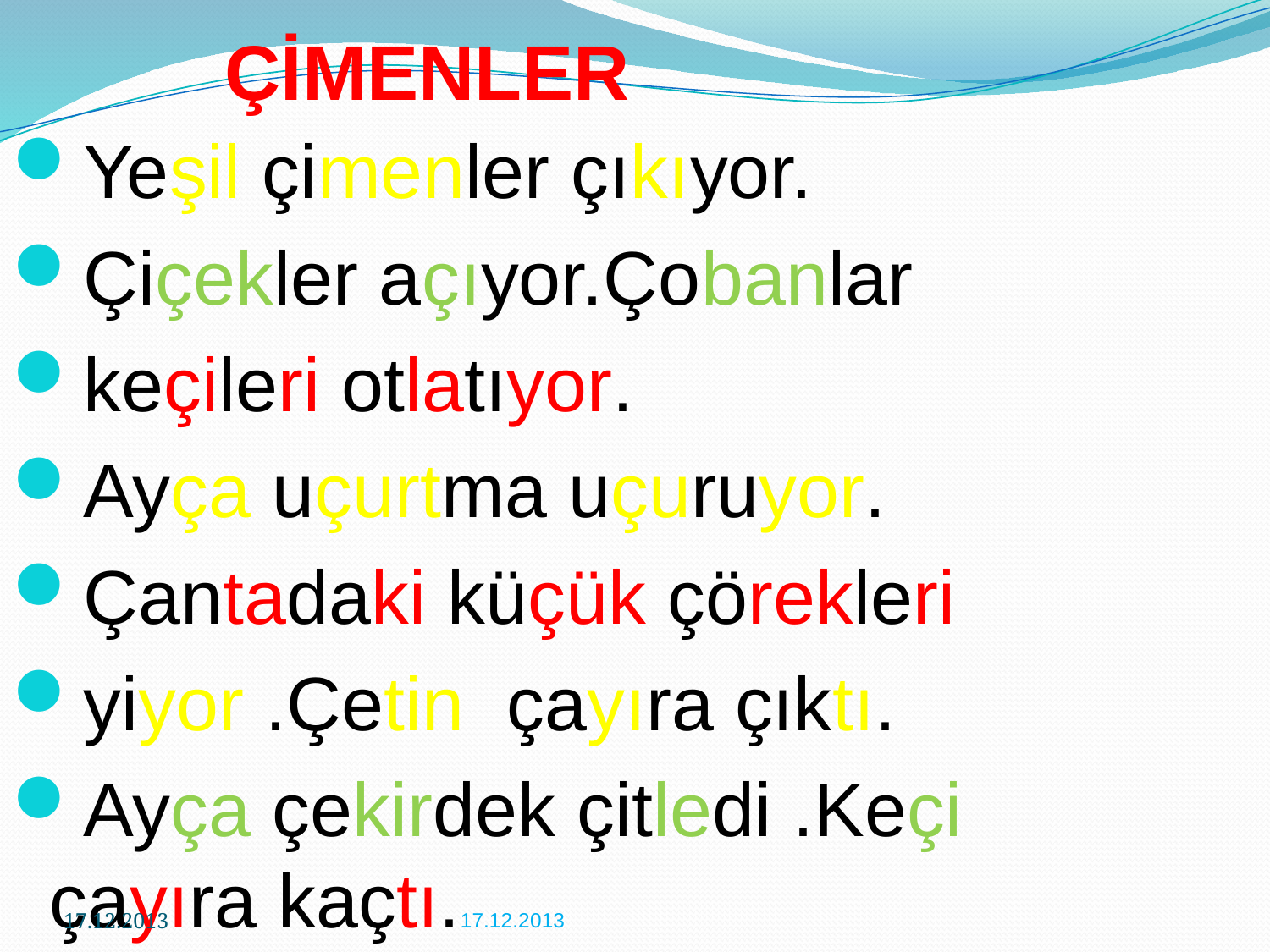

# ÇİMENLER
Yeşil çimenler çıkıyor.
Çiçekler açıyor.Çobanlar
keçileri otlatıyor.
Ayça uçurtma uçuruyor.
Çantadaki küçük çörekleri
yiyor .Çetin  çayıra çıktı.
Ayça çekirdek çitledi .Keçi çayıra kaçtı.17.12.2013

17.12.2013